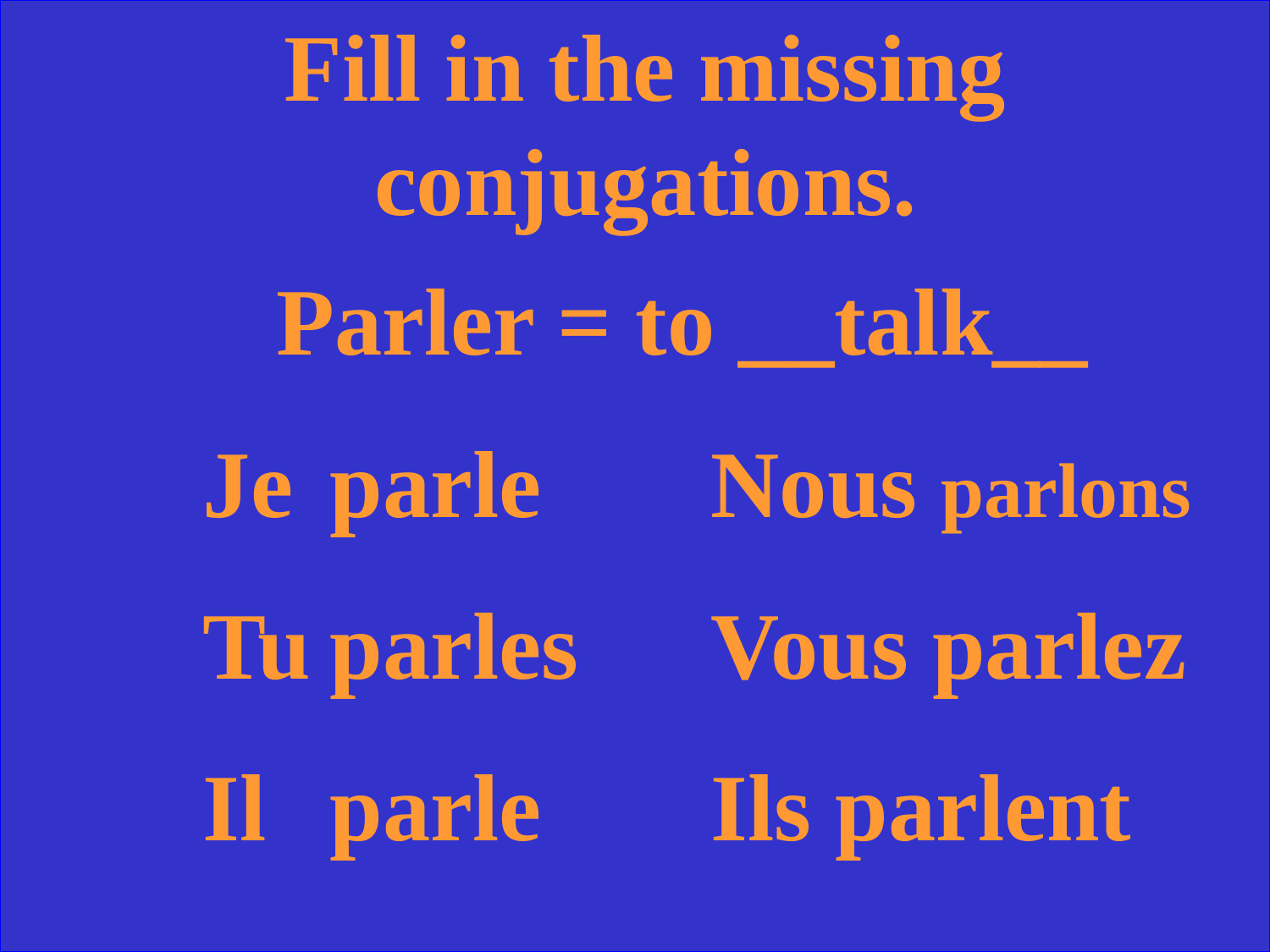

Fill in the missing conjugations.
Parler = to __talk__
Je	parle		Nous parlons
Tu	parles		Vous parlez
Il	parle		Ils parlent